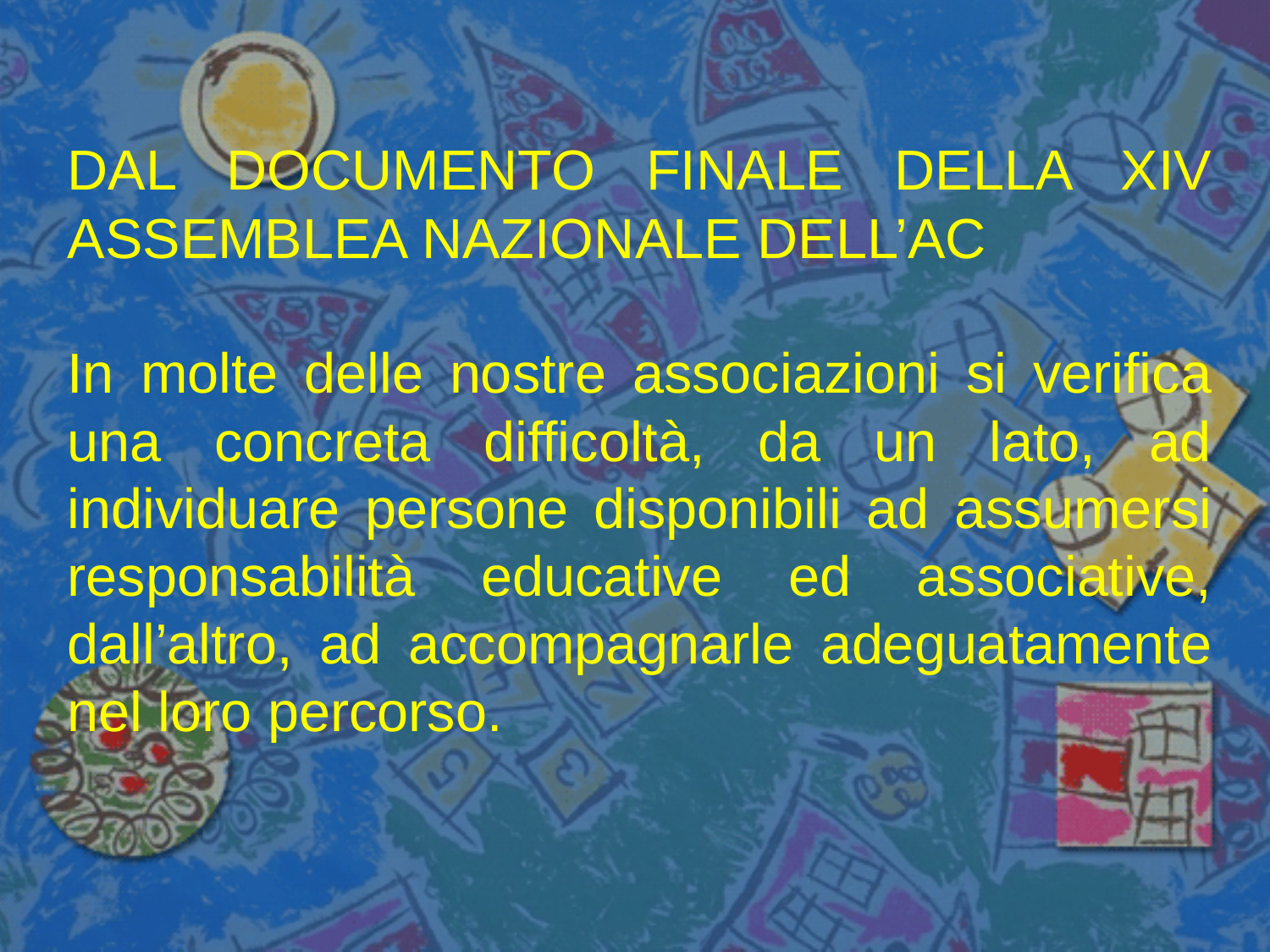

DAL DOCUMENTO FINALE DELLA XIV ASSEMBLEA NAZIONALE DELL’AC

In molte delle nostre associazioni si verifica una concreta difficoltà, da un lato, ad individuare persone disponibili ad assumersi responsabilità educative ed associative, dall’altro, ad accompagnarle adeguatamente nel loro percorso.